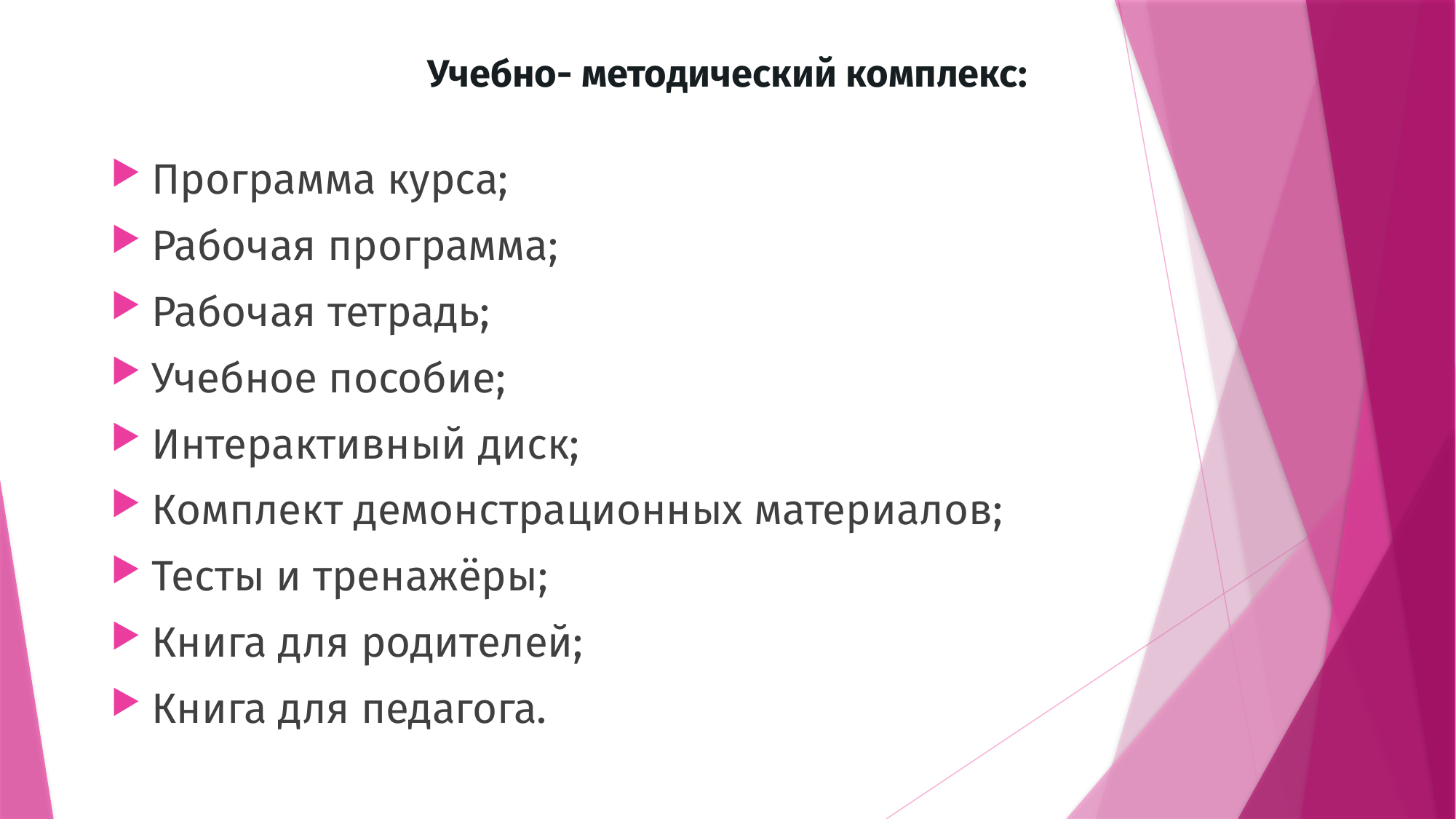

# Учебно- методический комплекс:
Программа курса;
Рабочая программа;
Рабочая тетрадь;
Учебное пособие;
Интерактивный диск;
Комплект демонстрационных материалов;
Тесты и тренажёры;
Книга для родителей;
Книга для педагога.